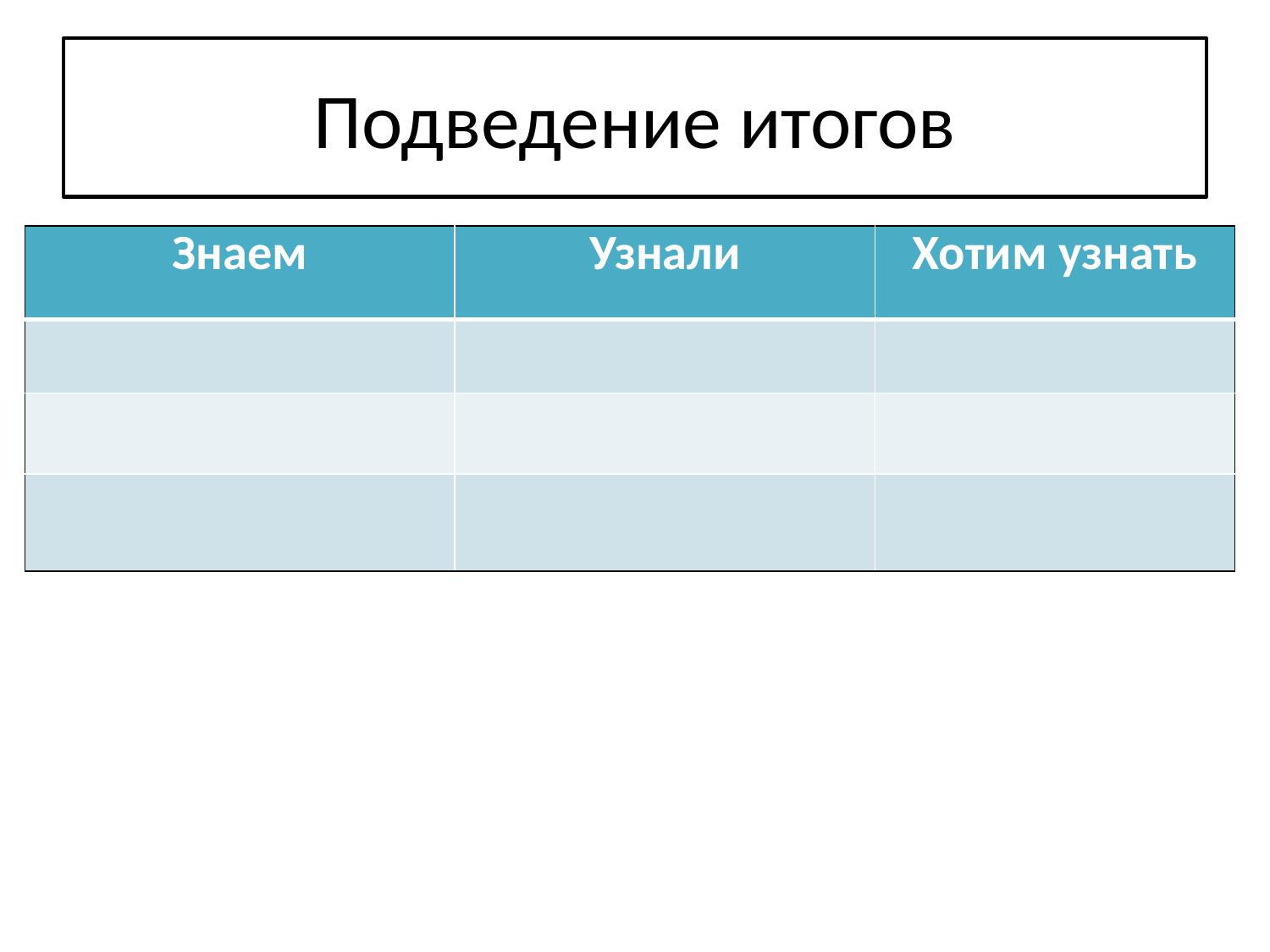

# Подведение итогов
| Знаем | Узнали | Хотим узнать |
| --- | --- | --- |
|  |  |  |
|  |  |  |
|  |  |  |